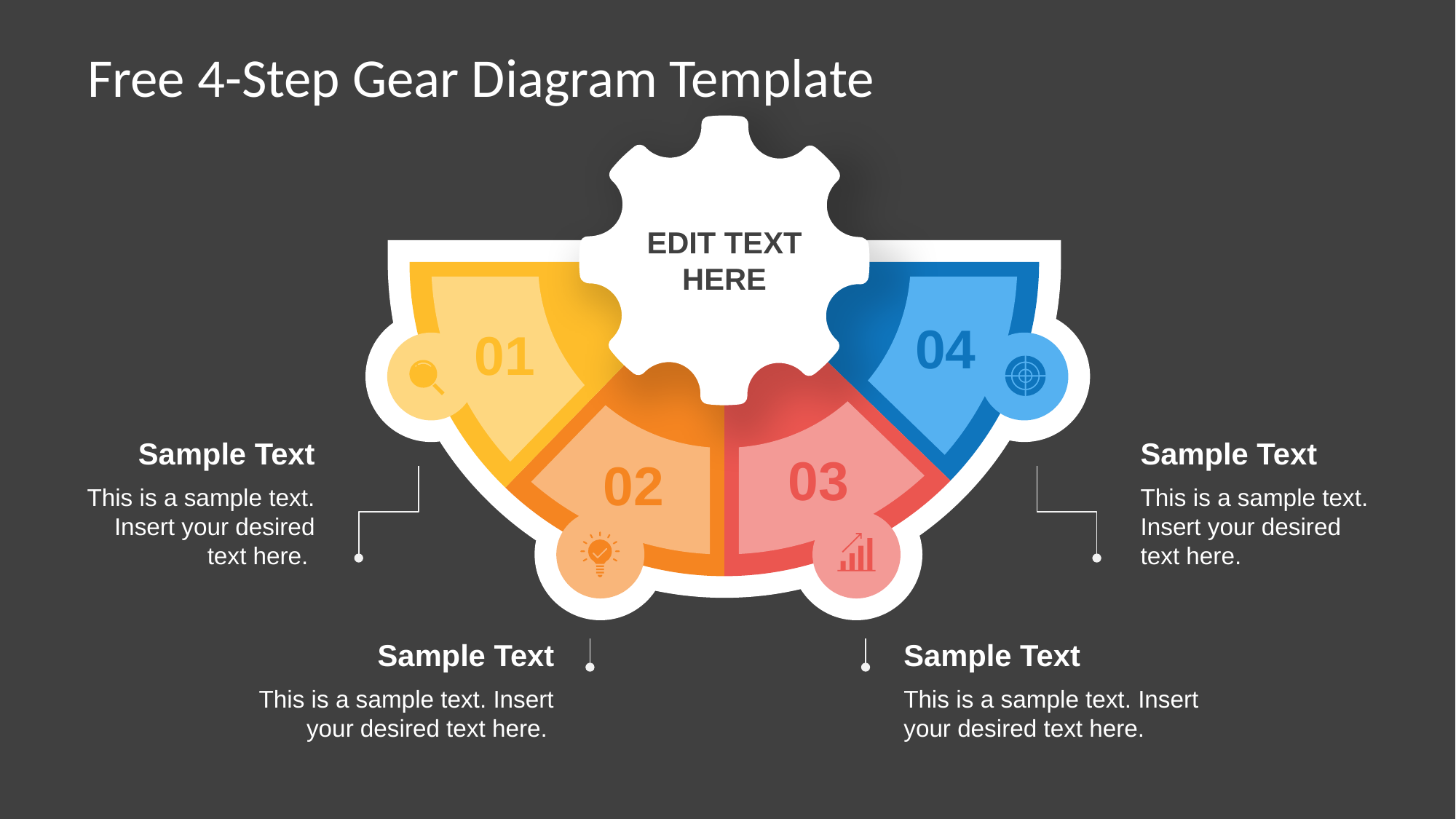

# Free 4-Step Gear Diagram Template

EDIT TEXT HERE

04
01

Sample Text
Sample Text
03
02
This is a sample text. Insert your desired text here.
This is a sample text. Insert your desired text here.

Sample Text
Sample Text
This is a sample text. Insert your desired text here.
This is a sample text. Insert your desired text here.